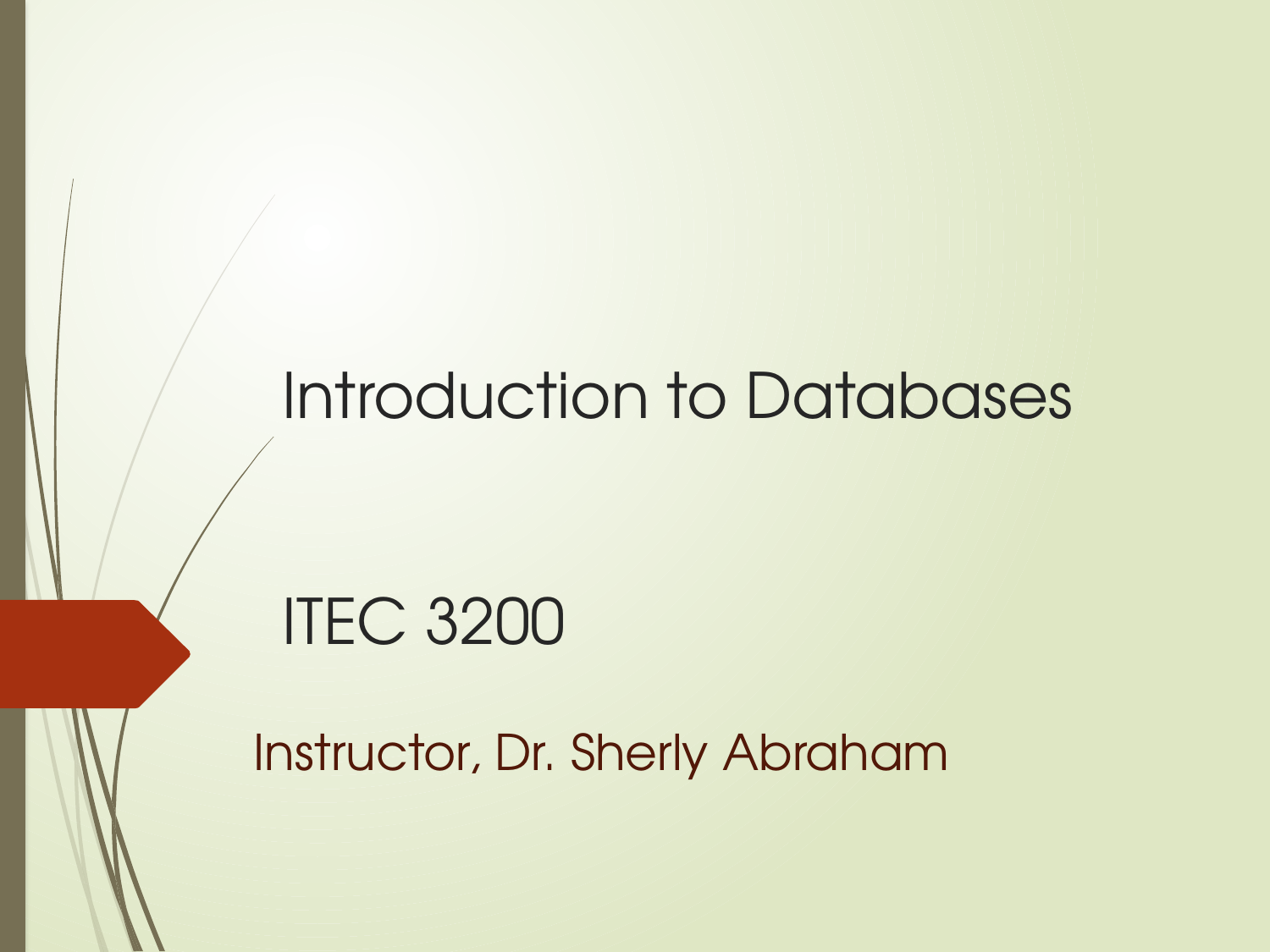

# Introduction to Databases ITEC 3200
Instructor, Dr. Sherly Abraham